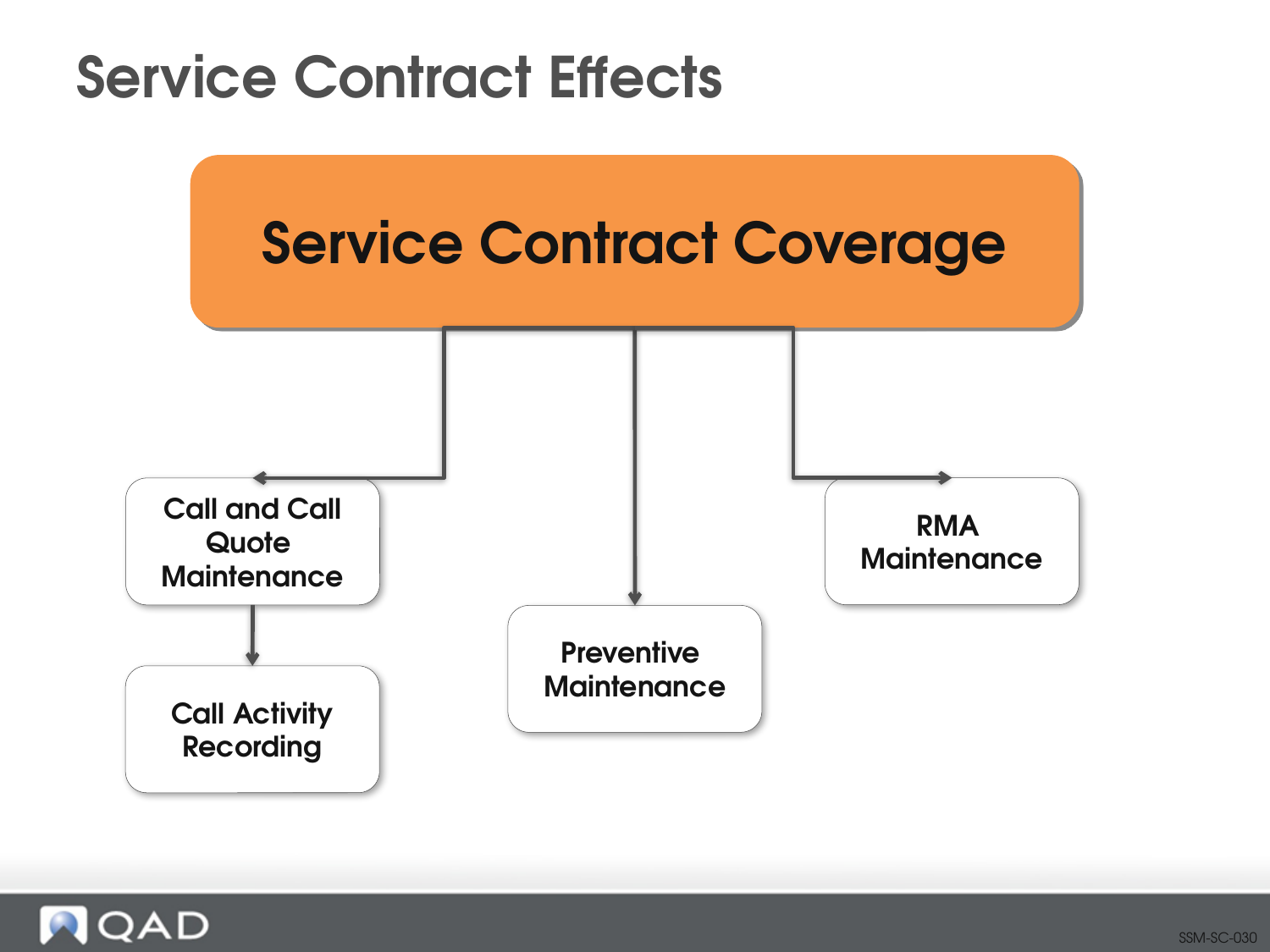

# Service Contract Effects
Service Contract Coverage
RMA
Maintenance
Call and Call
Quote
Maintenance
Preventive
Maintenance
Call Activity
Recording
SSM-SC-030